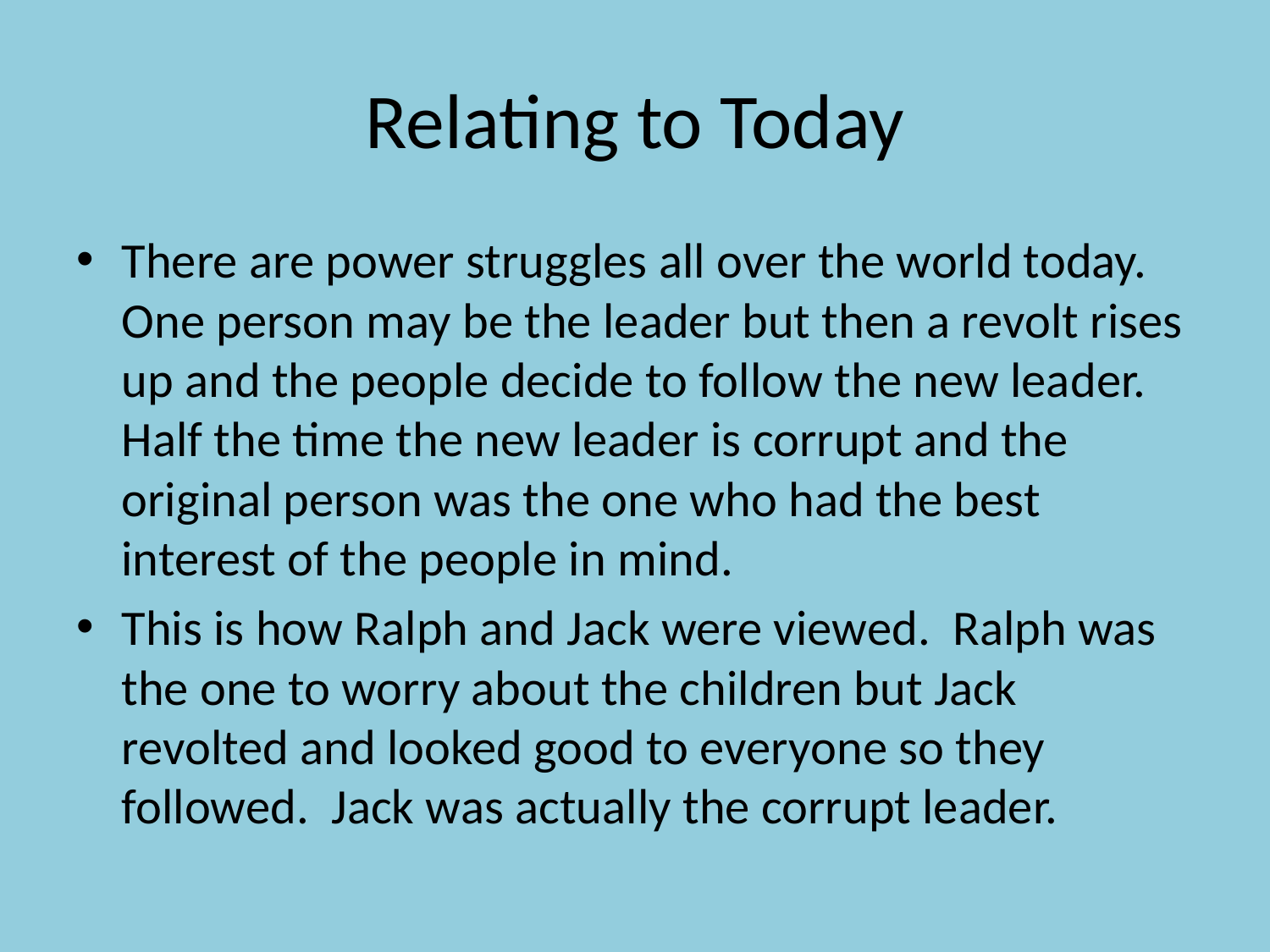

# Relating to Today
There are power struggles all over the world today.  One person may be the leader but then a revolt rises up and the people decide to follow the new leader.  Half the time the new leader is corrupt and the original person was the one who had the best interest of the people in mind.
This is how Ralph and Jack were viewed.  Ralph was the one to worry about the children but Jack revolted and looked good to everyone so they followed.  Jack was actually the corrupt leader.